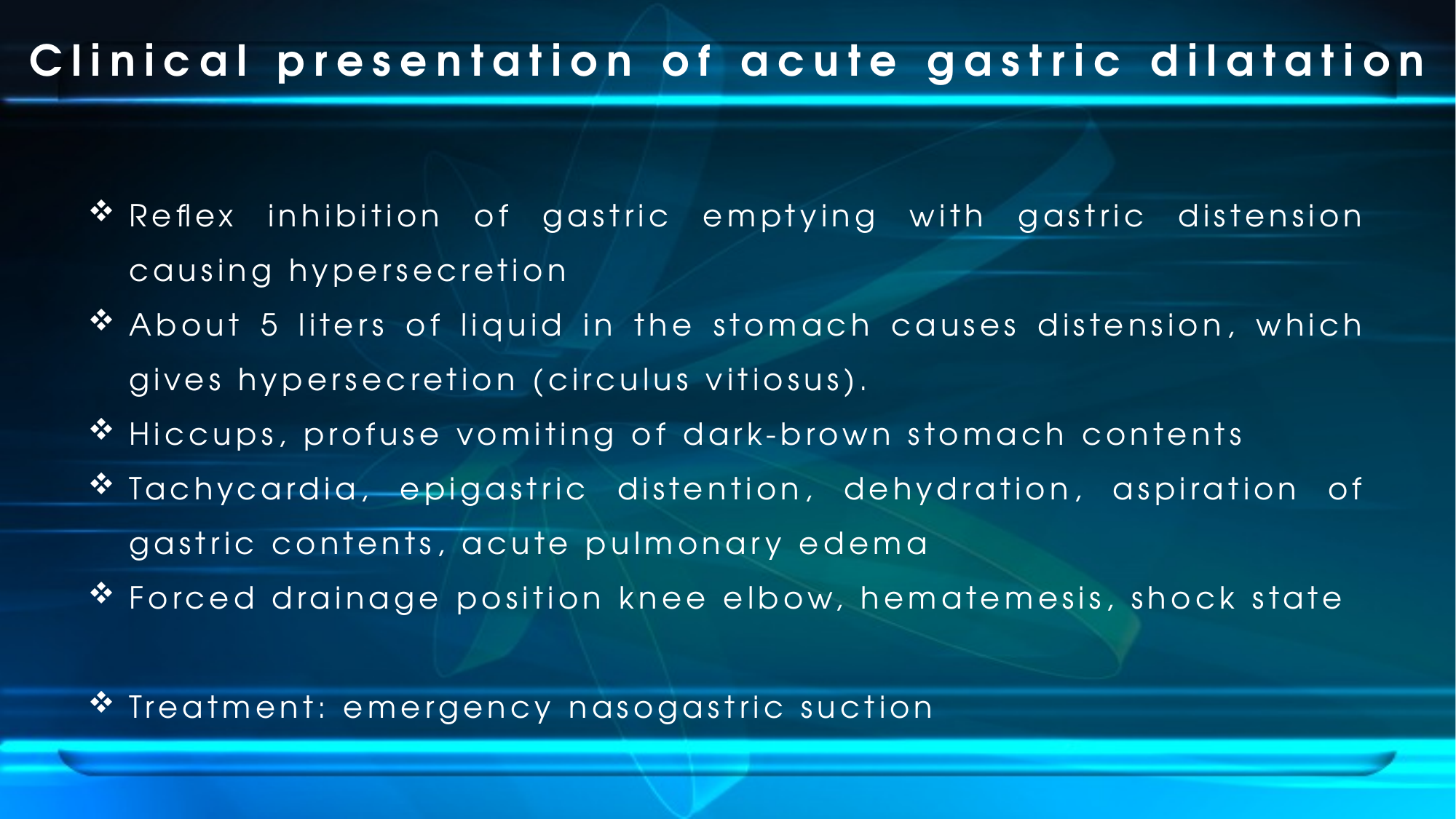

Clinical presentation of acute gastric dilatation
Reflex inhibition of gastric emptying with gastric distension causing hypersecretion
About 5 liters of liquid in the stomach causes distension, which gives hypersecretion (circulus vitiosus).
Hiccups, profuse vomiting of dark-brown stomach contents
Tachycardia, epigastric distention, dehydration, aspiration of gastric contents, acute pulmonary edema
Forced drainage position knee elbow, hematemesis, shock state

Treatment: emergency nasogastric suction